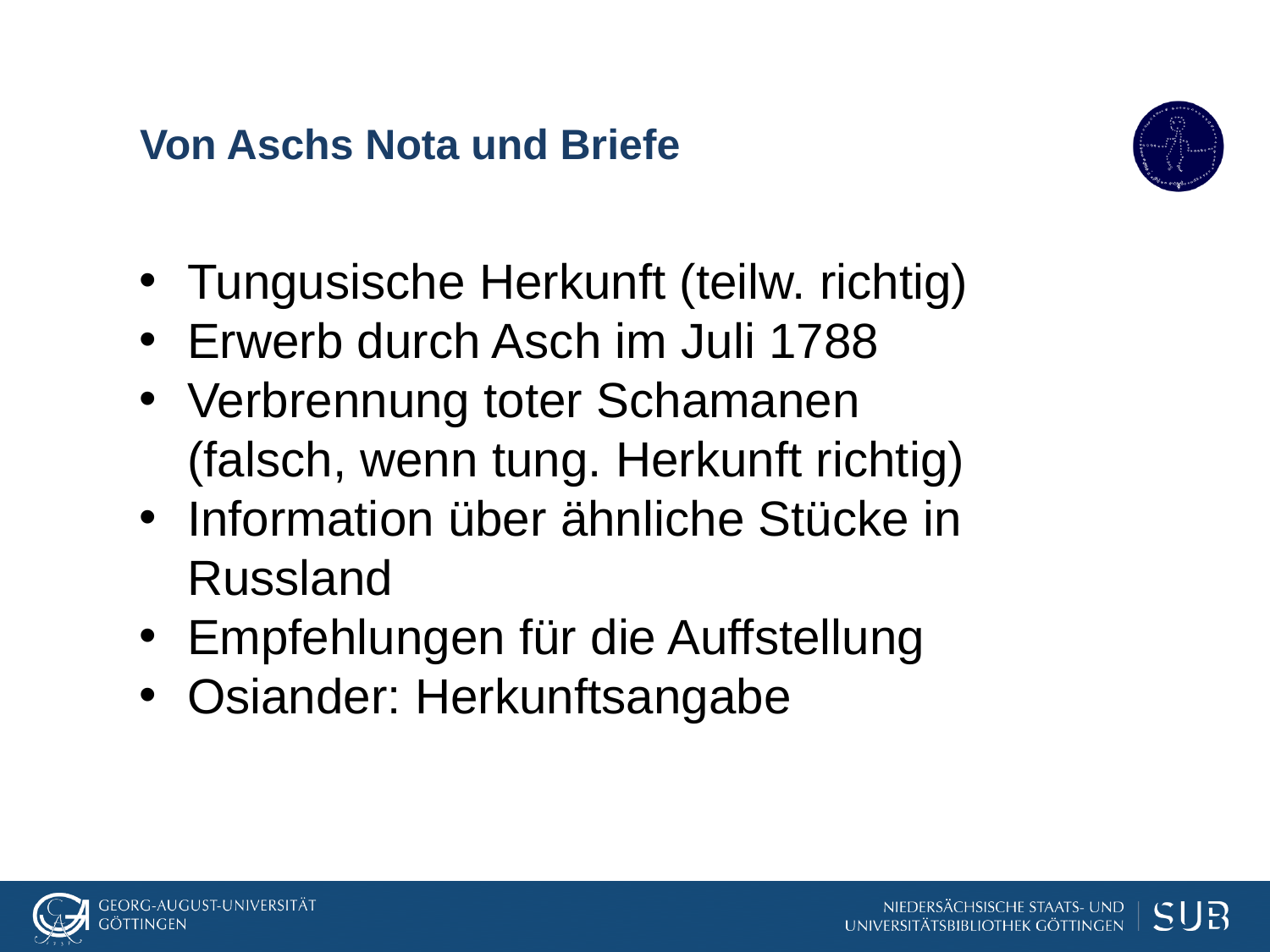

# Von Aschs Nota und Briefe
Tungusische Herkunft (teilw. richtig)
Erwerb durch Asch im Juli 1788
Verbrennung toter Schamanen (falsch, wenn tung. Herkunft richtig)
Information über ähnliche Stücke in Russland
Empfehlungen für die Auffstellung
Osiander: Herkunftsangabe